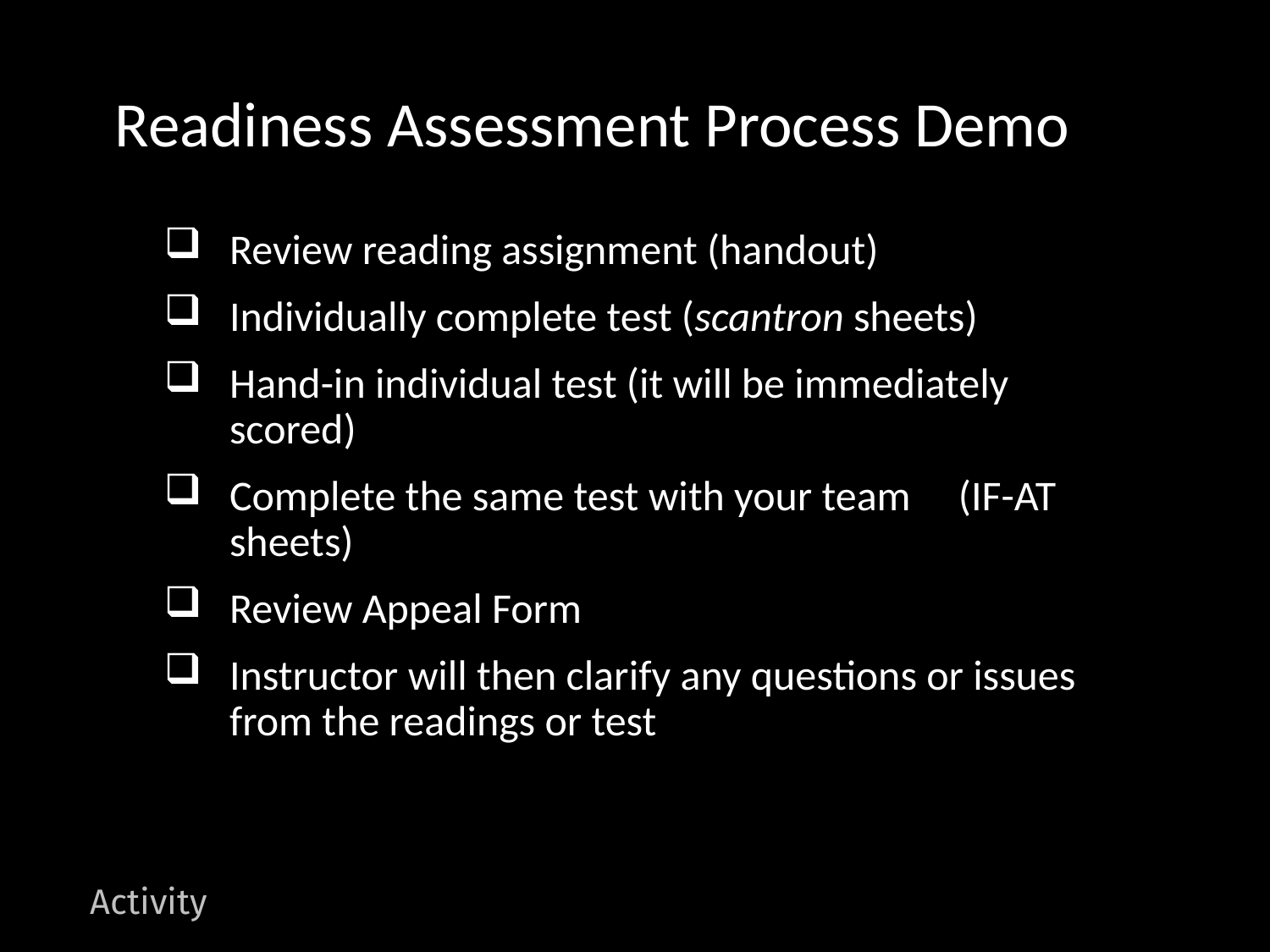

# Readiness Assessment Process Demo
Review reading assignment (handout)
Individually complete test (scantron sheets)
Hand-in individual test (it will be immediately scored)
Complete the same test with your team     (IF-AT sheets)
Review Appeal Form
Instructor will then clarify any questions or issues from the readings or test
Activity